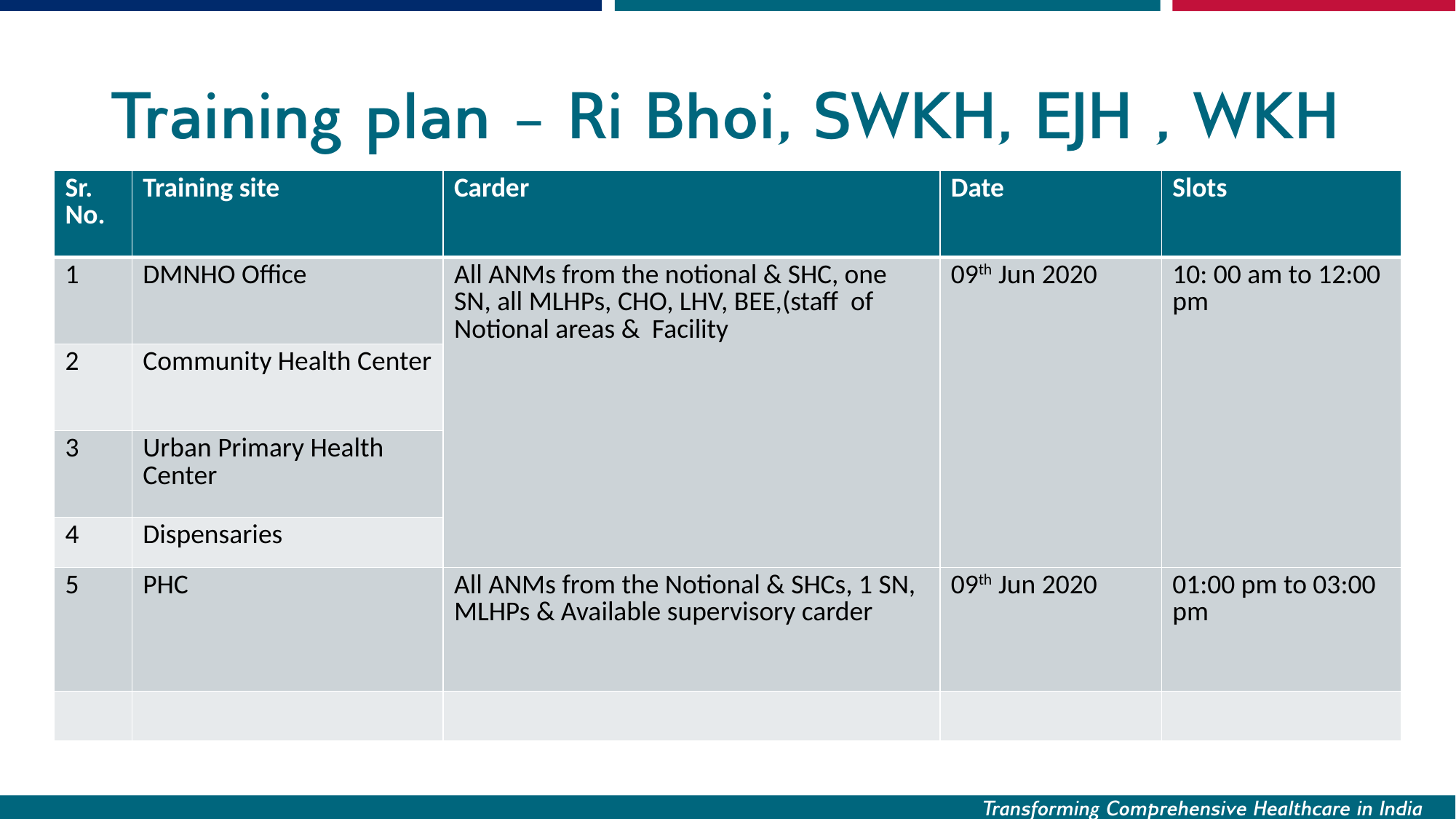

# Training plan – Ri Bhoi, SWKH, EJH , WKH
| Sr. No. | Training site | Carder | Date | Slots |
| --- | --- | --- | --- | --- |
| 1 | DMNHO Office | All ANMs from the notional & SHC, one SN, all MLHPs, CHO, LHV, BEE,(staff of Notional areas & Facility | 09th Jun 2020 | 10: 00 am to 12:00 pm |
| 2 | Community Health Center |  |  |  |
| 3 | Urban Primary Health Center |  |  |  |
| 4 | Dispensaries |  |  |  |
| 5 | PHC | All ANMs from the Notional & SHCs, 1 SN, MLHPs & Available supervisory carder | 09th Jun 2020 | 01:00 pm to 03:00 pm |
|  |  |  |  |  |